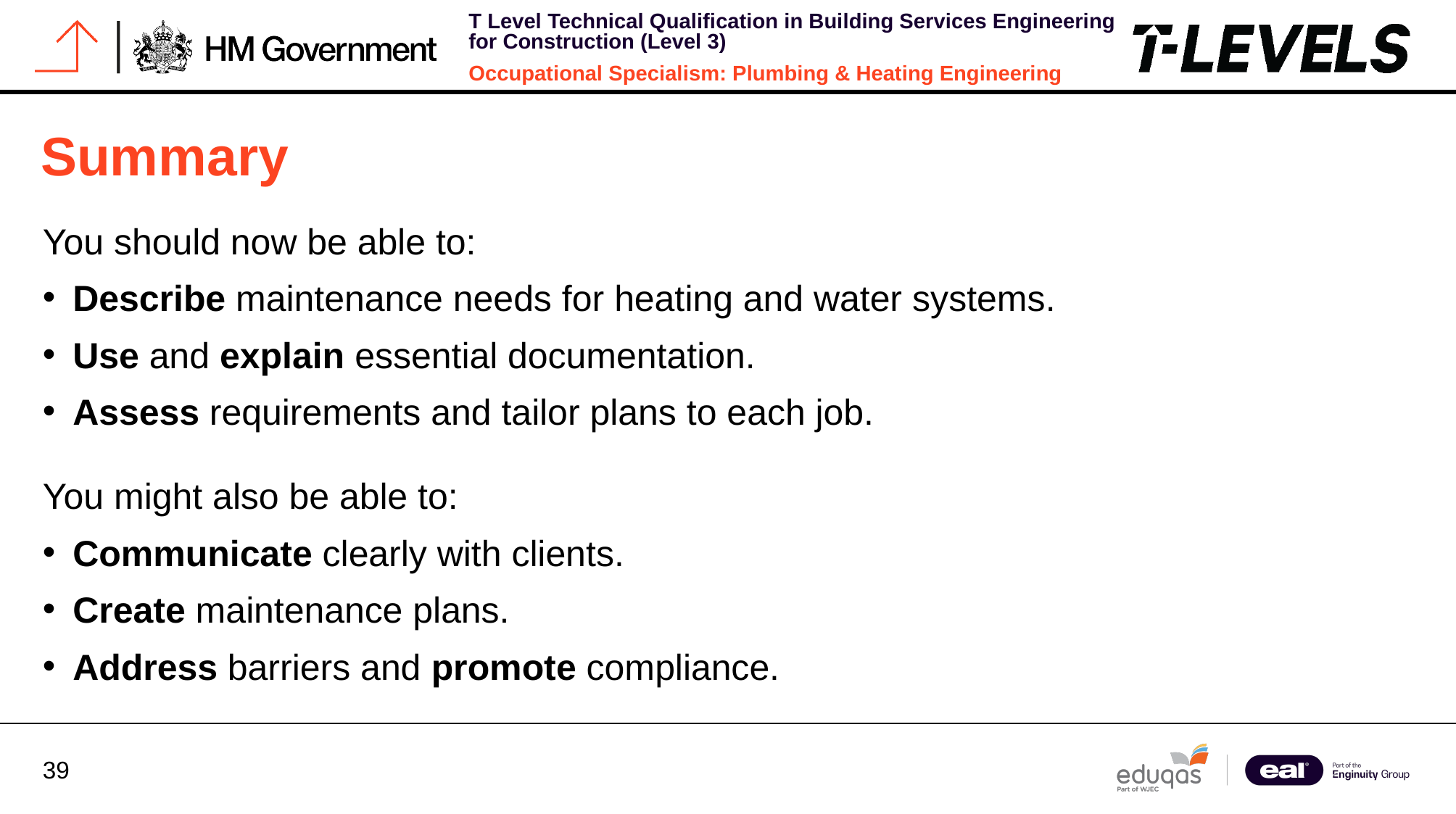

# Summary
You should now be able to:
Describe maintenance needs for heating and water systems.
Use and explain essential documentation.
Assess requirements and tailor plans to each job.
You might also be able to:
Communicate clearly with clients.
Create maintenance plans.
Address barriers and promote compliance.